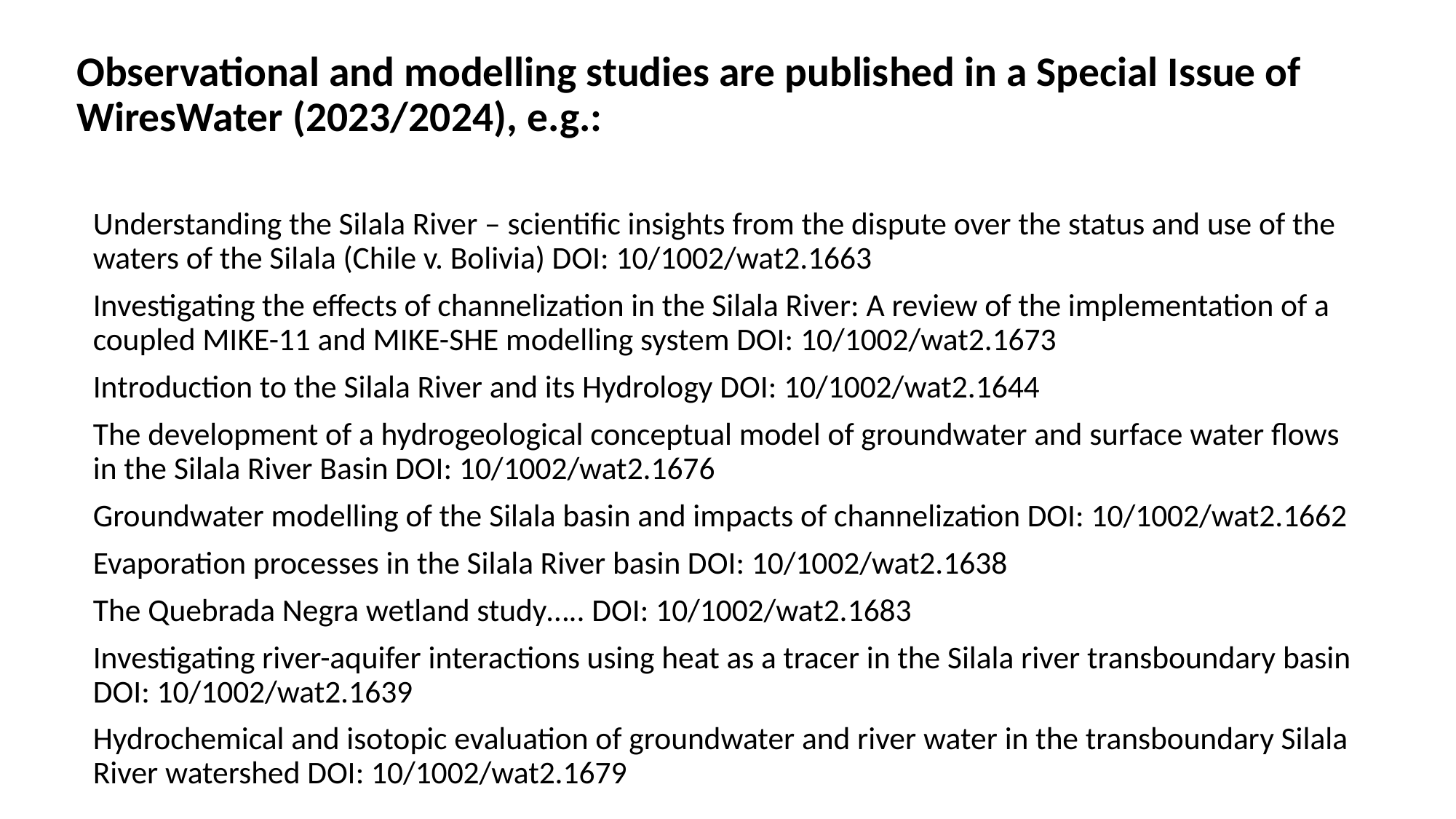

# Observational and modelling studies are published in a Special Issue of WiresWater (2023/2024), e.g.:
Understanding the Silala River – scientific insights from the dispute over the status and use of the waters of the Silala (Chile v. Bolivia) DOI: 10/1002/wat2.1663
Investigating the effects of channelization in the Silala River: A review of the implementation of a coupled MIKE-11 and MIKE-SHE modelling system DOI: 10/1002/wat2.1673
Introduction to the Silala River and its Hydrology DOI: 10/1002/wat2.1644
The development of a hydrogeological conceptual model of groundwater and surface water flows in the Silala River Basin DOI: 10/1002/wat2.1676
Groundwater modelling of the Silala basin and impacts of channelization DOI: 10/1002/wat2.1662
Evaporation processes in the Silala River basin DOI: 10/1002/wat2.1638
The Quebrada Negra wetland study….. DOI: 10/1002/wat2.1683
Investigating river-aquifer interactions using heat as a tracer in the Silala river transboundary basin DOI: 10/1002/wat2.1639
Hydrochemical and isotopic evaluation of groundwater and river water in the transboundary Silala River watershed DOI: 10/1002/wat2.1679